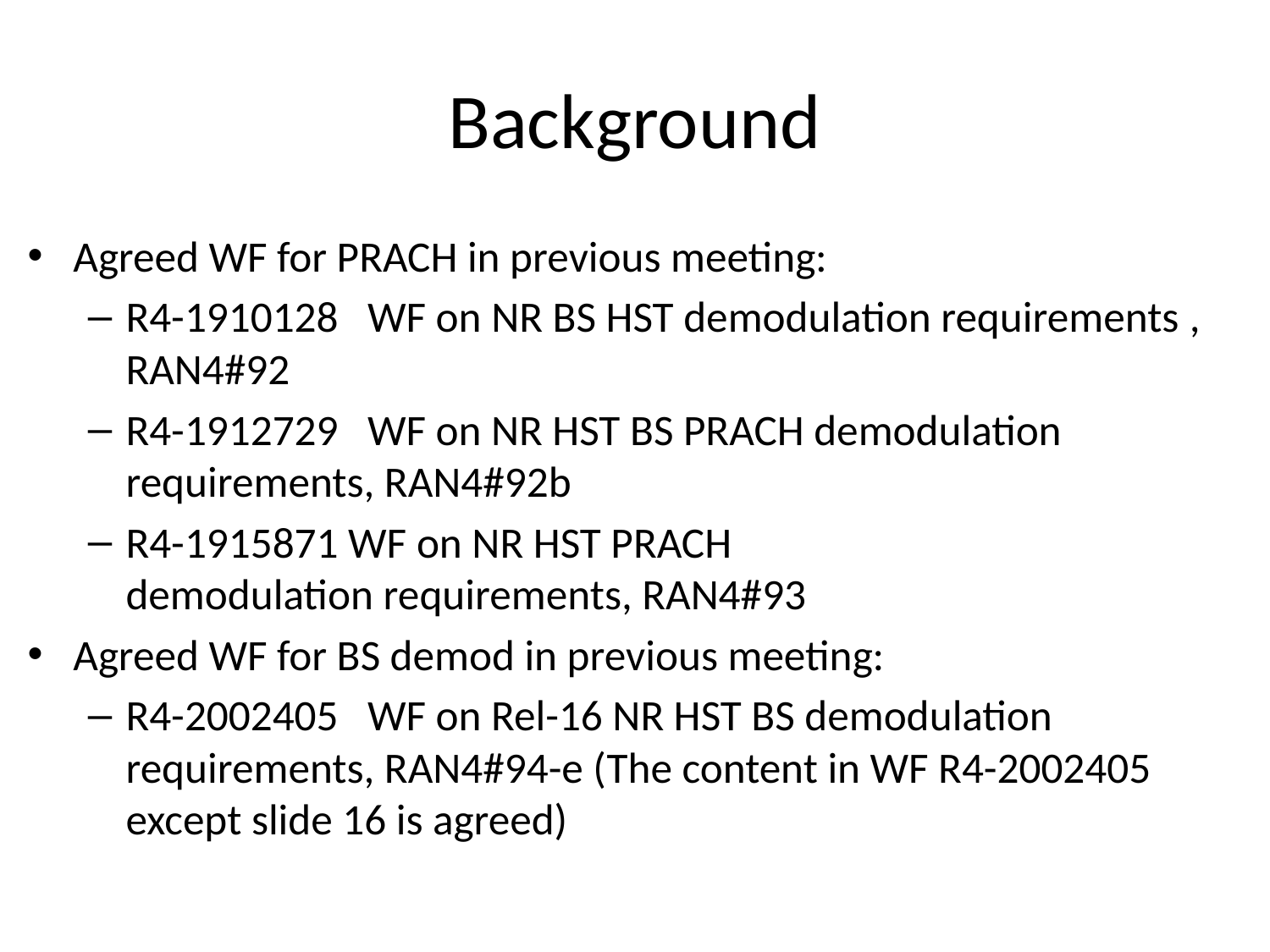

# Background
Agreed WF for PRACH in previous meeting:
R4-1910128   WF on NR BS HST demodulation requirements , RAN4#92
R4-1912729   WF on NR HST BS PRACH demodulation requirements, RAN4#92b
R4-1915871 WF on NR HST PRACH demodulation requirements, RAN4#93
Agreed WF for BS demod in previous meeting:
R4-2002405   WF on Rel-16 NR HST BS demodulation requirements, RAN4#94-e (The content in WF R4-2002405 except slide 16 is agreed)